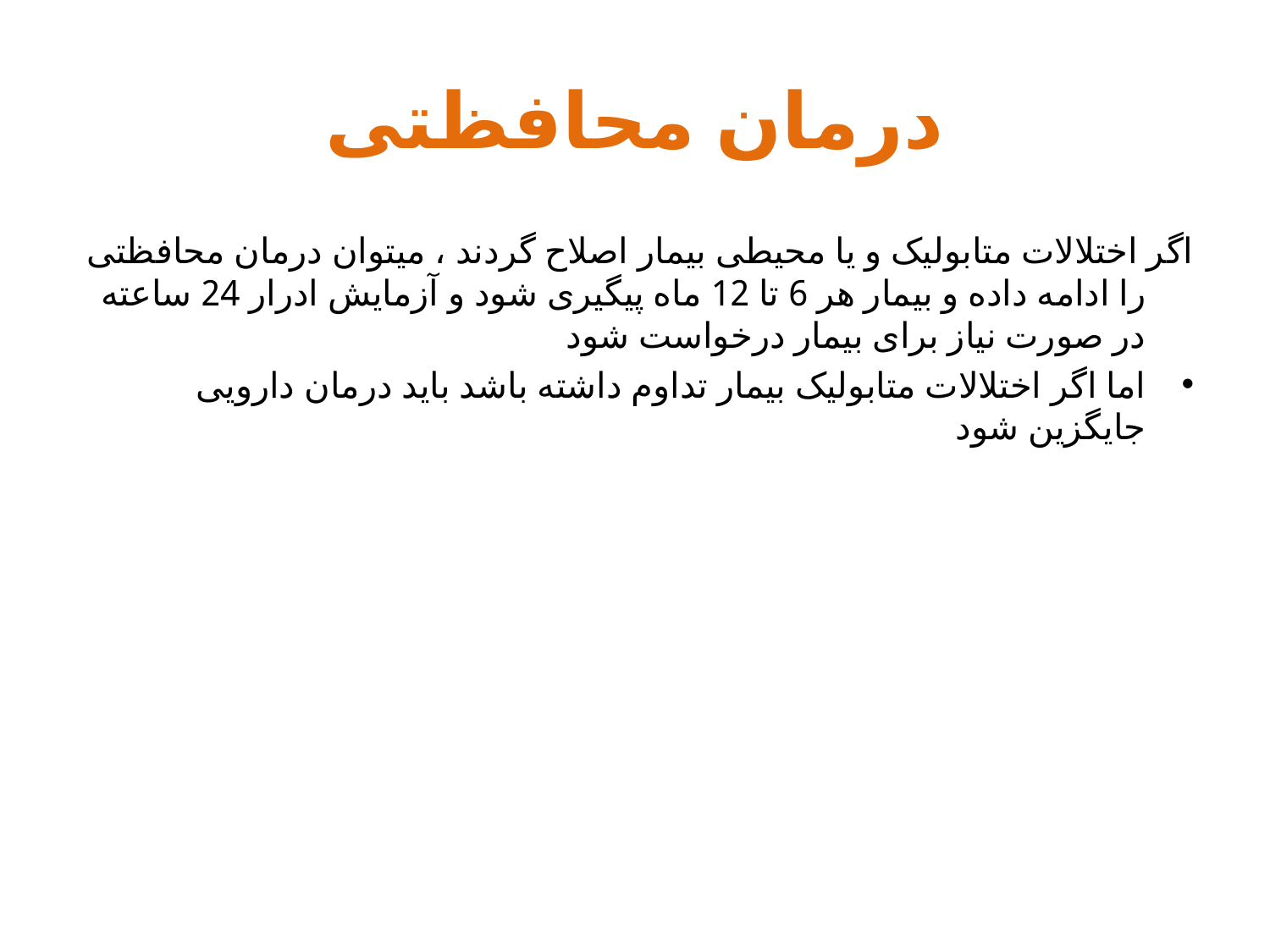

# درمان محافظتی
اگر اختلالات متابولیک و یا محیطی بیمار اصلاح گردند ، میتوان درمان محافظتی را ادامه داده و بیمار هر 6 تا 12 ماه پیگیری شود و آزمایش ادرار 24 ساعته در صورت نیاز برای بیمار درخواست شود
اما اگر اختلالات متابولیک بیمار تداوم داشته باشد باید درمان دارویی جایگزین شود